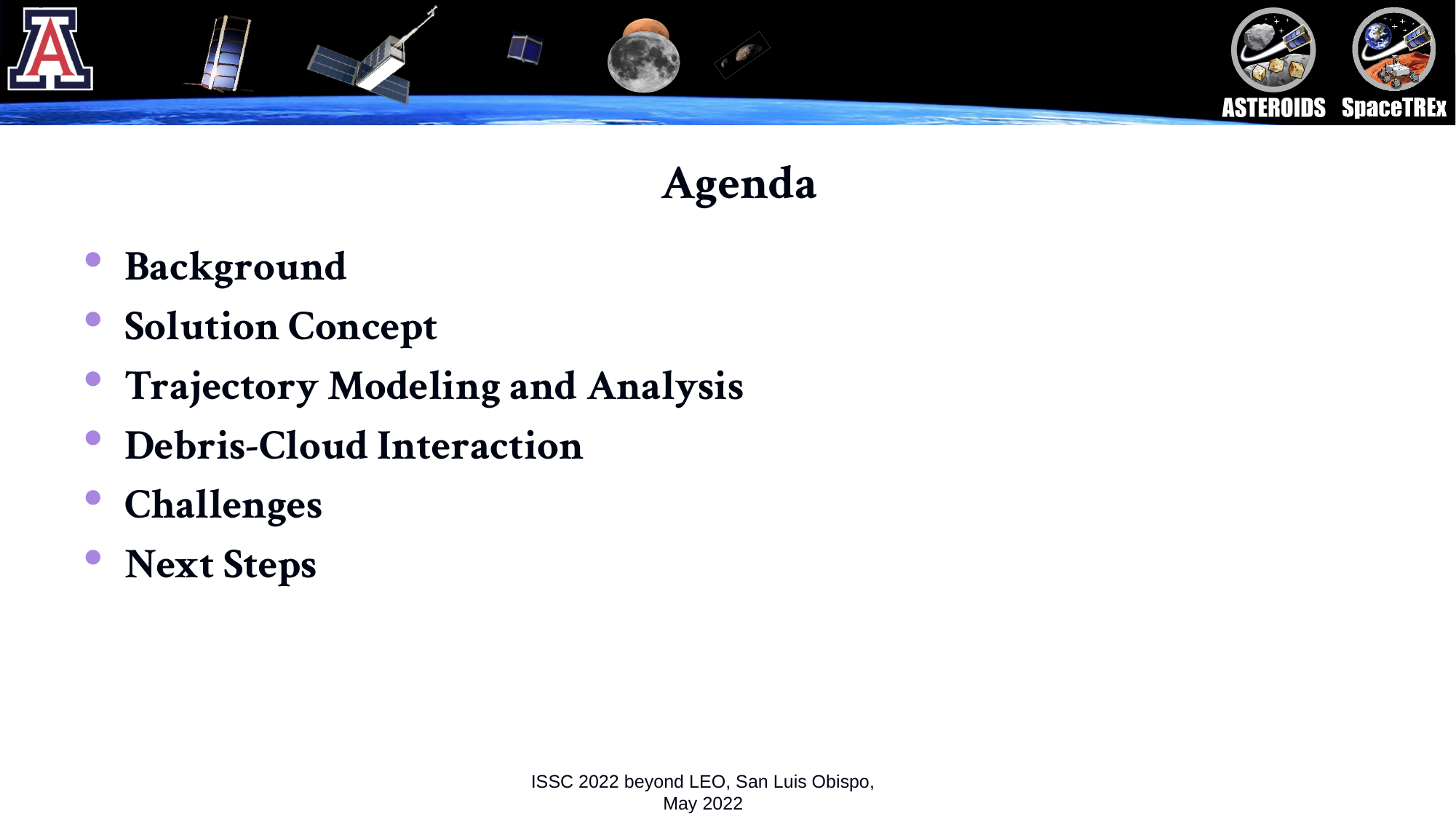

# Agenda
Background
Solution Concept
Trajectory Modeling and Analysis
Debris-Cloud Interaction
Challenges
Next Steps

ISSC 2022 beyond LEO, San Luis Obispo, May 2022